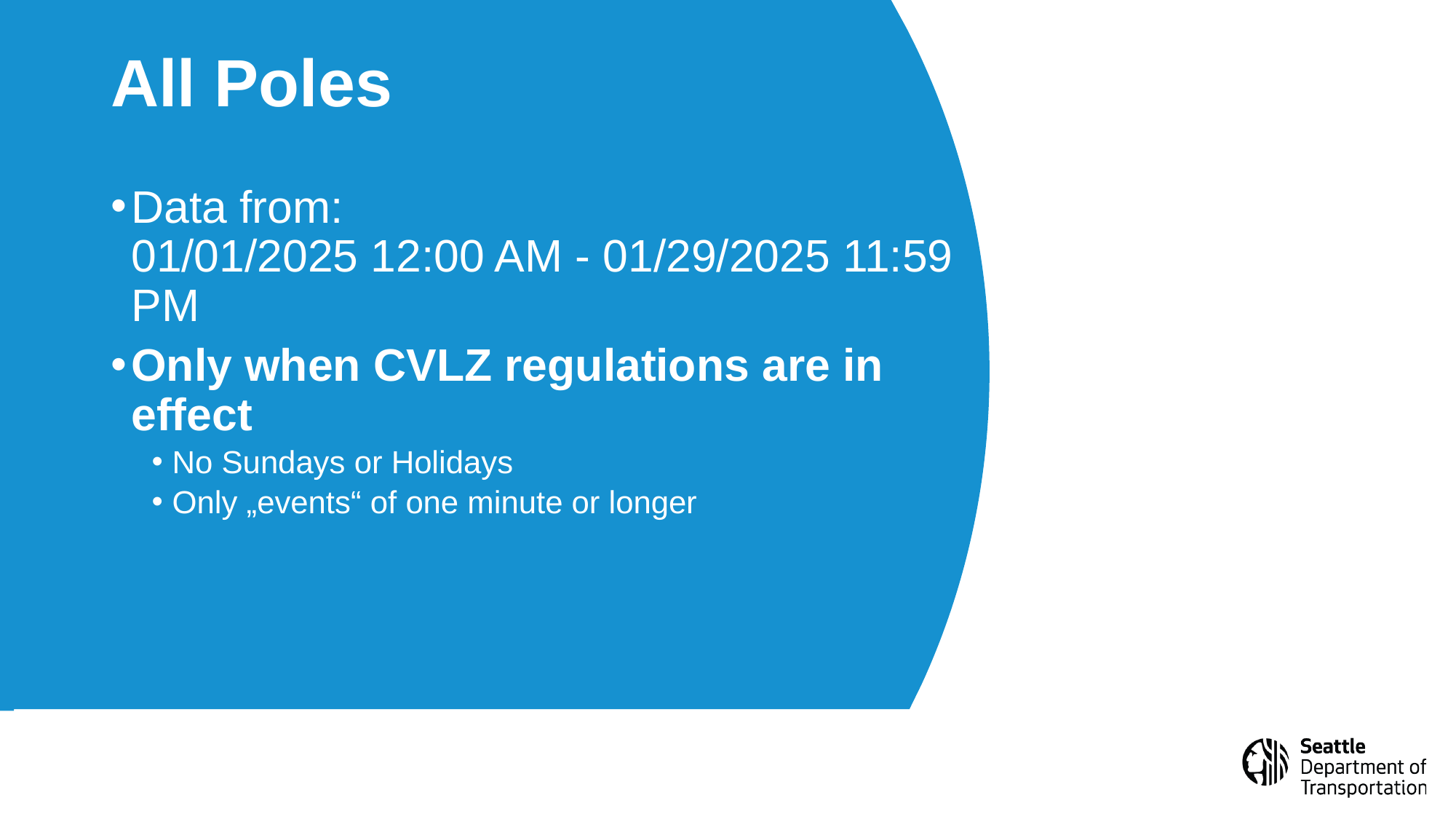

# All Poles
Data from:
01/01/2025 12:00 AM - 01/29/2025 11:59 PM
Only when CVLZ regulations are in effect
No Sundays or Holidays
Only „events“ of one minute or longer